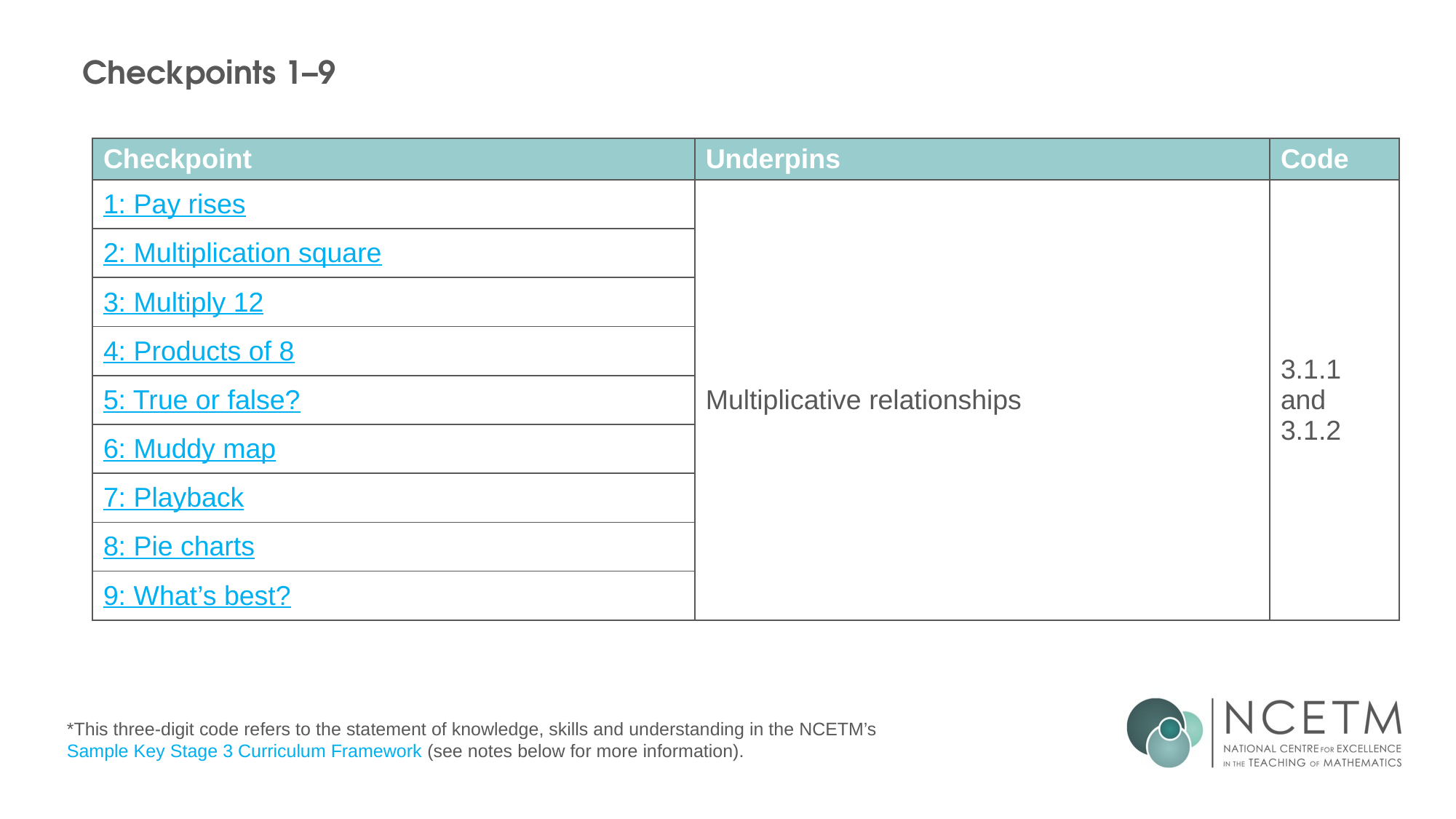

# Checkpoints 1–9
| Checkpoint | Underpins | Code |
| --- | --- | --- |
| 1: Pay rises | Multiplicative relationships | 3.1.1 and 3.1.2 |
| 2: Multiplication square |  |  |
| 3: Multiply 12 |  |  |
| 4: Products of 8 |  |  |
| 5: True or false? |  |  |
| 6: Muddy map |  |  |
| 7: Playback |  |  |
| 8: Pie charts |  |  |
| 9: What’s best? |  |  |
*This three-digit code refers to the statement of knowledge, skills and understanding in the NCETM’s Sample Key Stage 3 Curriculum Framework (see notes below for more information).